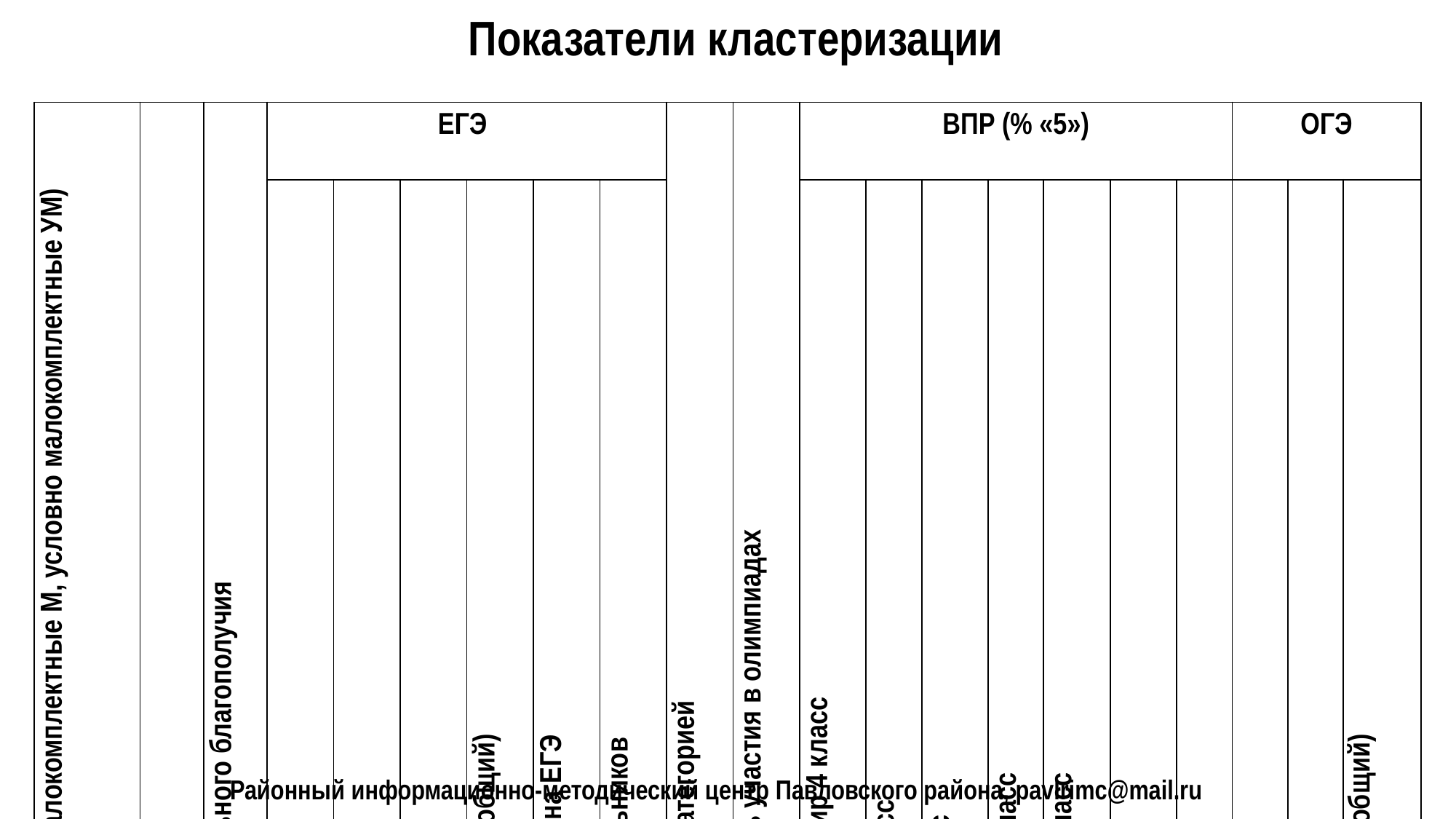

# Показатели кластеризации
| Статус школ (малокомплектные М, условно малокомплектные УМ) | Кол-во уч-ся | Индекс социального благополучия | ЕГЭ |  |  |  |  |  | % с 1,высшей категорией | Эффективность участия в олимпиадах | ВПР (% «5») |  |  |  |  |  |  | ОГЭ |  |  |
| --- | --- | --- | --- | --- | --- | --- | --- | --- | --- | --- | --- | --- | --- | --- | --- | --- | --- | --- | --- | --- |
|  |  |  | Русский | Математика Б | Математика П | Средний балл (общий) | Отсутствие «2» на ЕГЭ | % высокобалльников |  |  | Окружающий мир 4 класс | Биология 5 класс | История 5 класс | Математика 4 класс | Математика 5 класс | Русский 4 класс | Русский 5 класс | Русский | Математика | Средний балл (общий) |
Районный информационно-методический центр Павловского района, pavlrimc@mail.ru